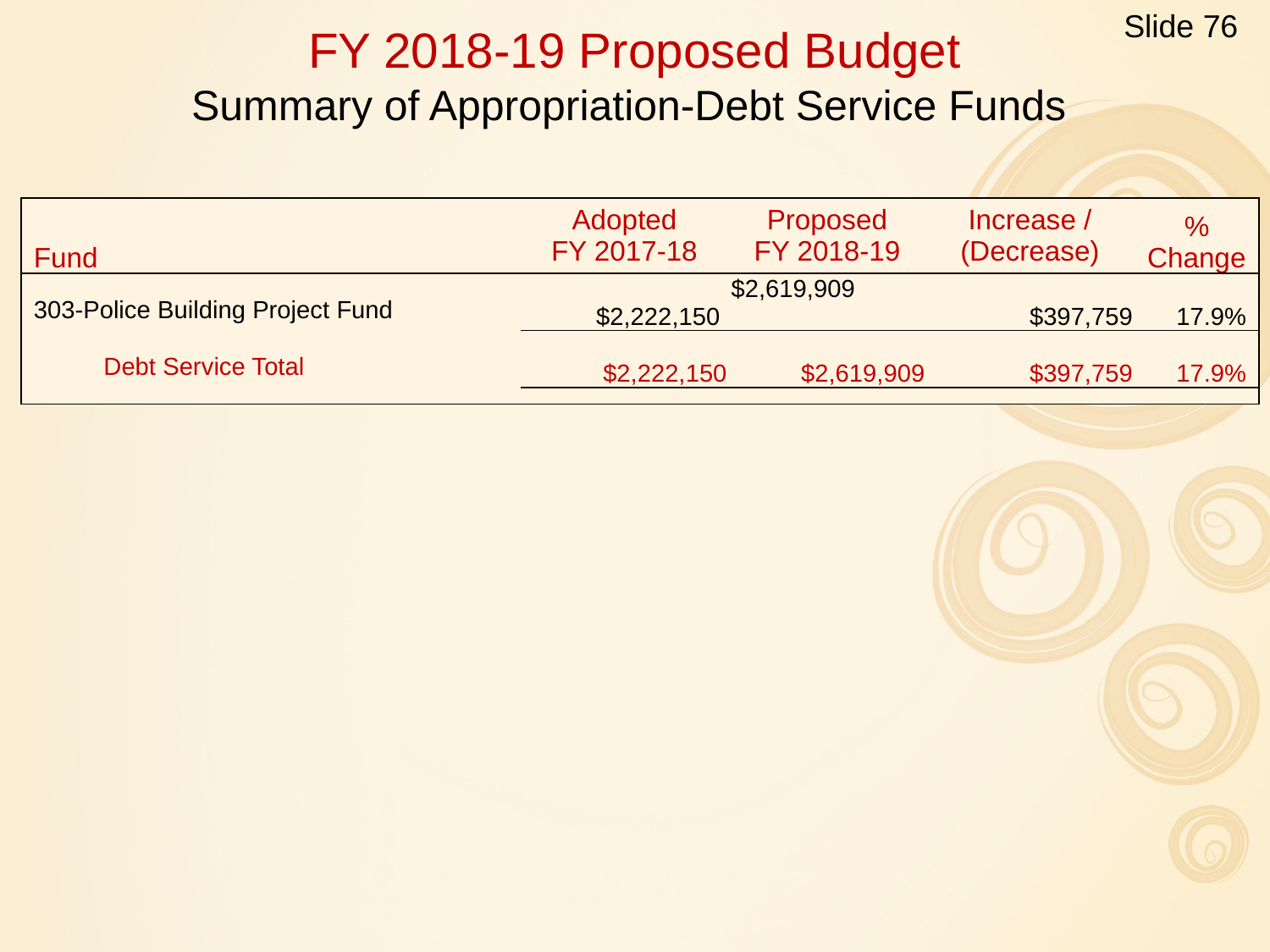

Slide 76
# FY 2018-19 Proposed Budget Summary of Appropriation-Debt Service Funds
| Fund | Adopted FY 2017-18 | Proposed FY 2018-19 | Increase / (Decrease) | % Change |
| --- | --- | --- | --- | --- |
| 303-Police Building Project Fund | $2,222,150 | $2,619,909 | $397,759 | 17.9% |
| Debt Service Total | $2,222,150 | $2,619,909 | $397,759 | 17.9% |
|  |  |  |  |  |